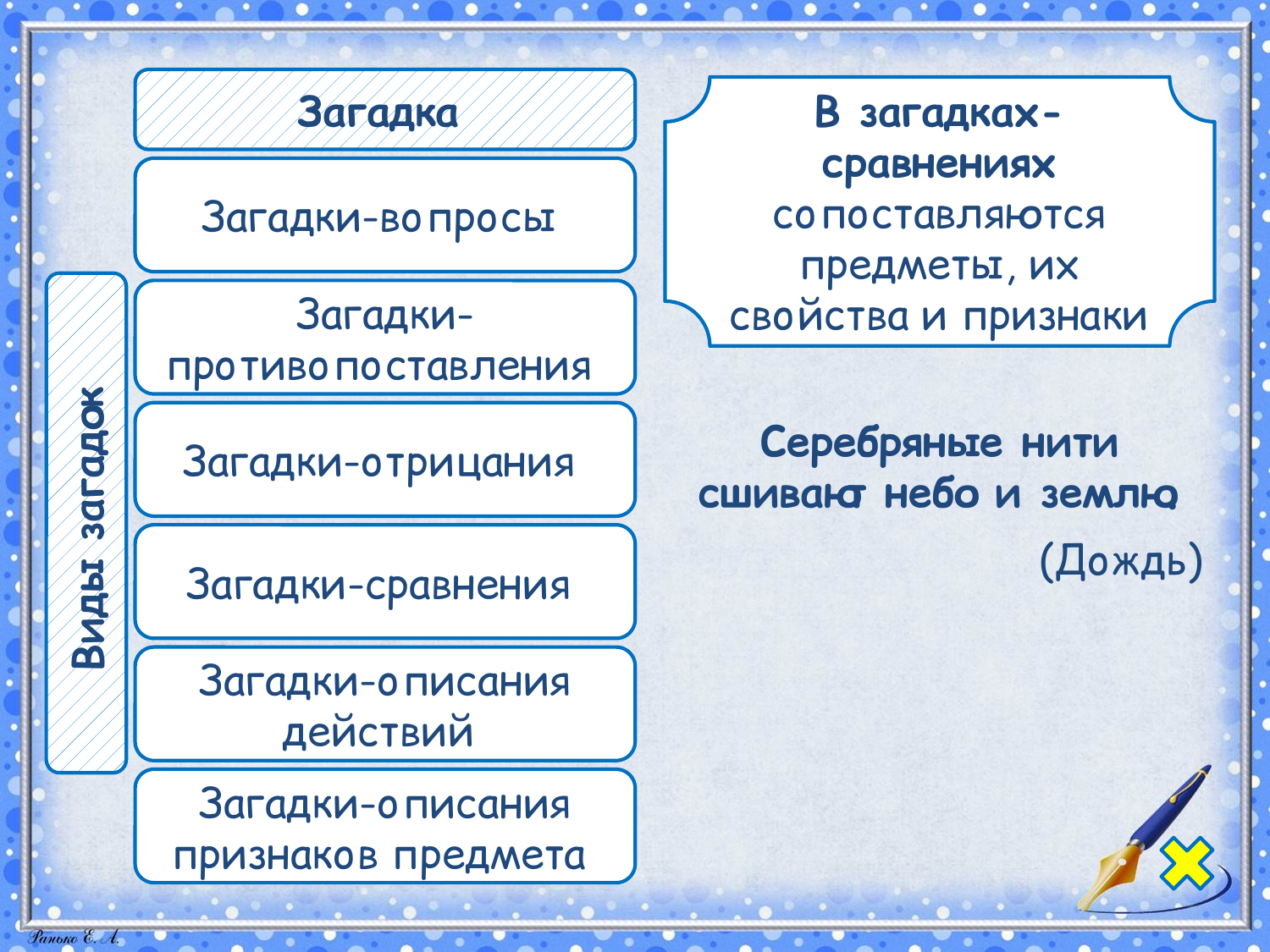

Загадка
В загадках-сравнениях сопоставляются предметы, их свойства и признаки
Загадки-вопросы
Загадки-противопоставления
Загадки-отрицания
Серебряные нити
сшивают небо и землю.

(Дождь)
Виды загадок
Загадки-сравнения
Загадки-описания действий
Загадки-описания признаков предмета